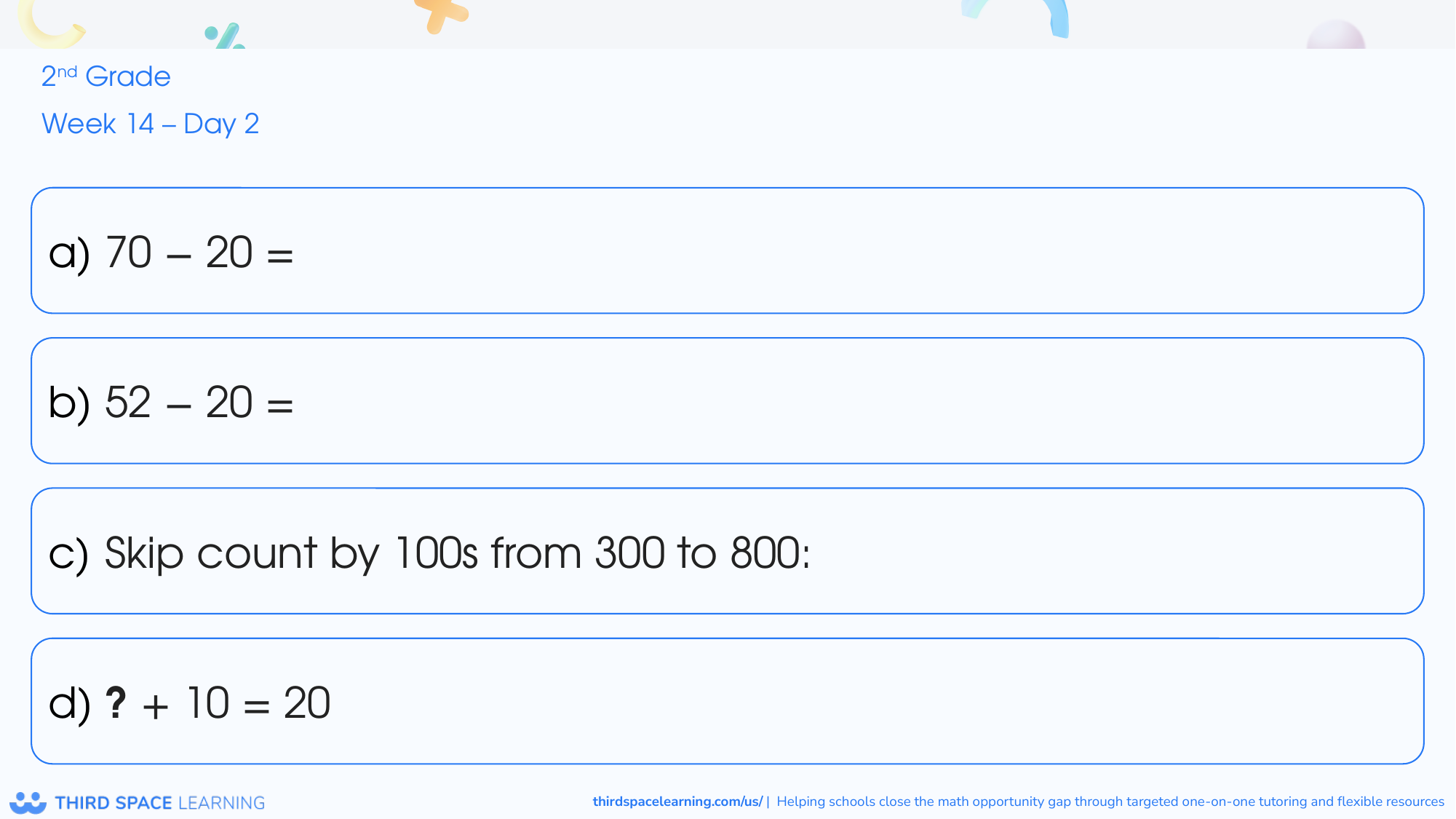

2nd Grade
Week 14 – Day 2
70 − 20 =
52 − 20 =
Skip count by 100s from 300 to 800:
? + 10 = 20